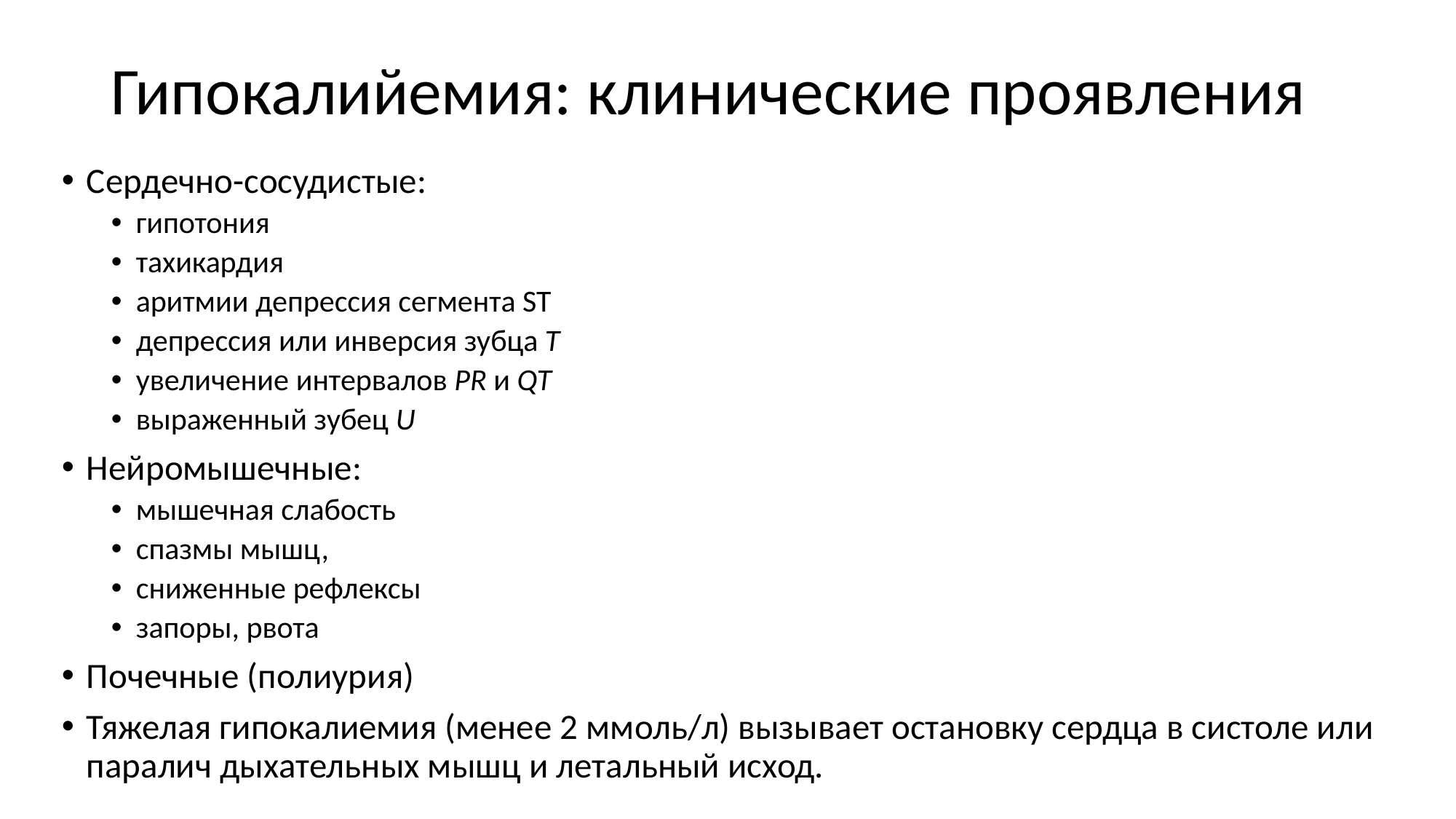

# Гипокалийемия: клинические проявления
Сердечно-сосудистые:
гипотония
тахикардия
аритмии депрессия сегмента ST
депрессия или инверсия зубца Т
увеличение интервалов PR и QT
выраженный зубец U
Нейромышечные:
мышечная слабость
спазмы мышц,
сниженные рефлексы
запоры, рвота
Почечные (полиурия)
Тяжелая гипокалиемия (менее 2 ммоль/л) вызывает остановку сердца в систоле или паралич дыхательных мышц и летальный исход.